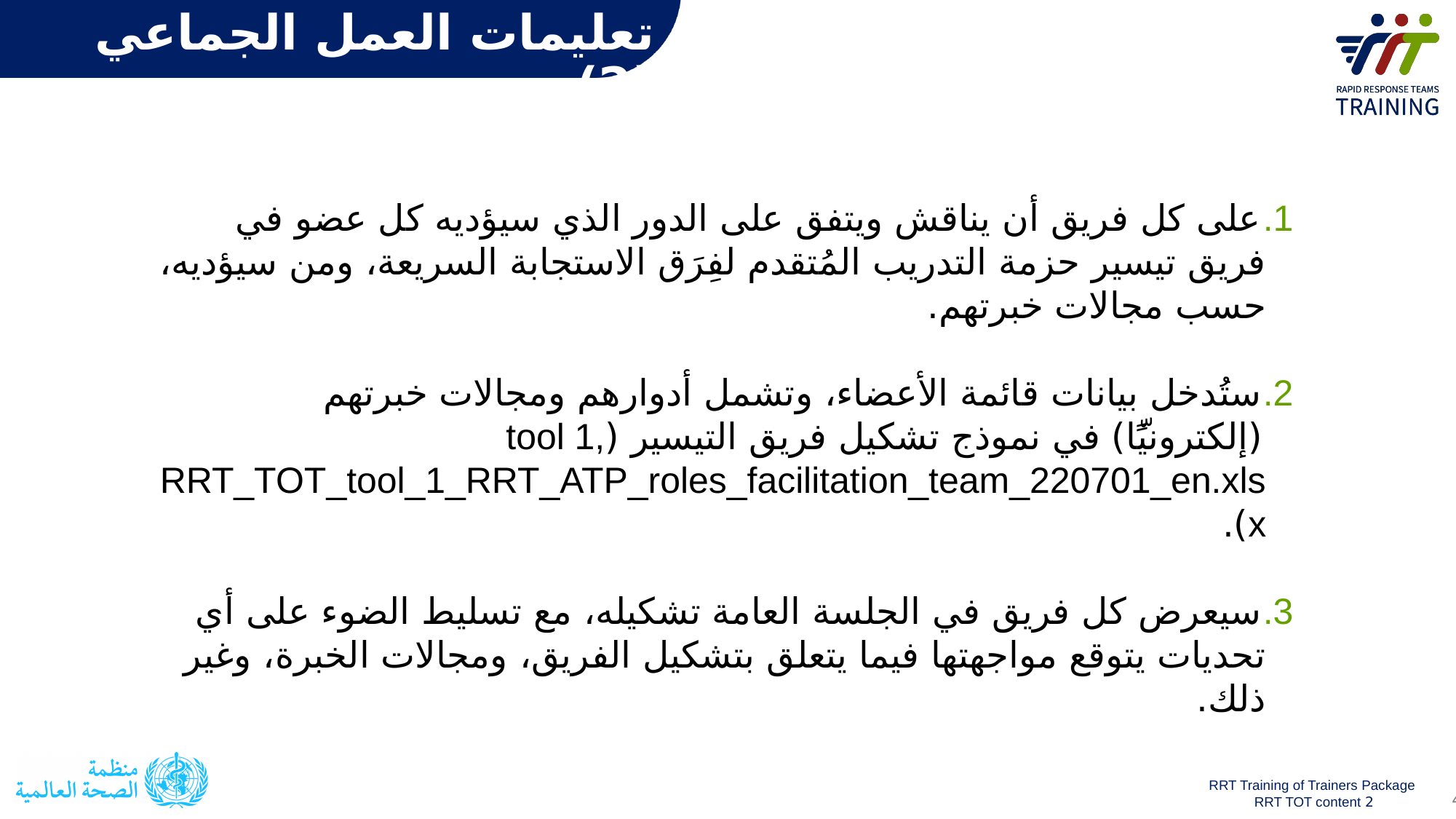

تعليمات العمل الجماعي (2)
على كل فريق أن يناقش ويتفق على الدور الذي سيؤديه كل عضو في فريق تيسير حزمة التدريب المُتقدم لفِرَق الاستجابة السريعة، ومن سيؤديه، حسب مجالات خبرتهم.
ستُدخل بيانات قائمة الأعضاء، وتشمل أدوارهم ومجالات خبرتهم (إلكترونيًّا) في نموذج تشكيل فريق التيسير (tool 1, RRT_TOT_tool_1_RRT_ATP_roles_facilitation_team_220701_en.xlsx).
سيعرض كل فريق في الجلسة العامة تشكيله، مع تسليط الضوء على أي تحديات يتوقع مواجهتها فيما يتعلق بتشكيل الفريق، ومجالات الخبرة، وغير ذلك.